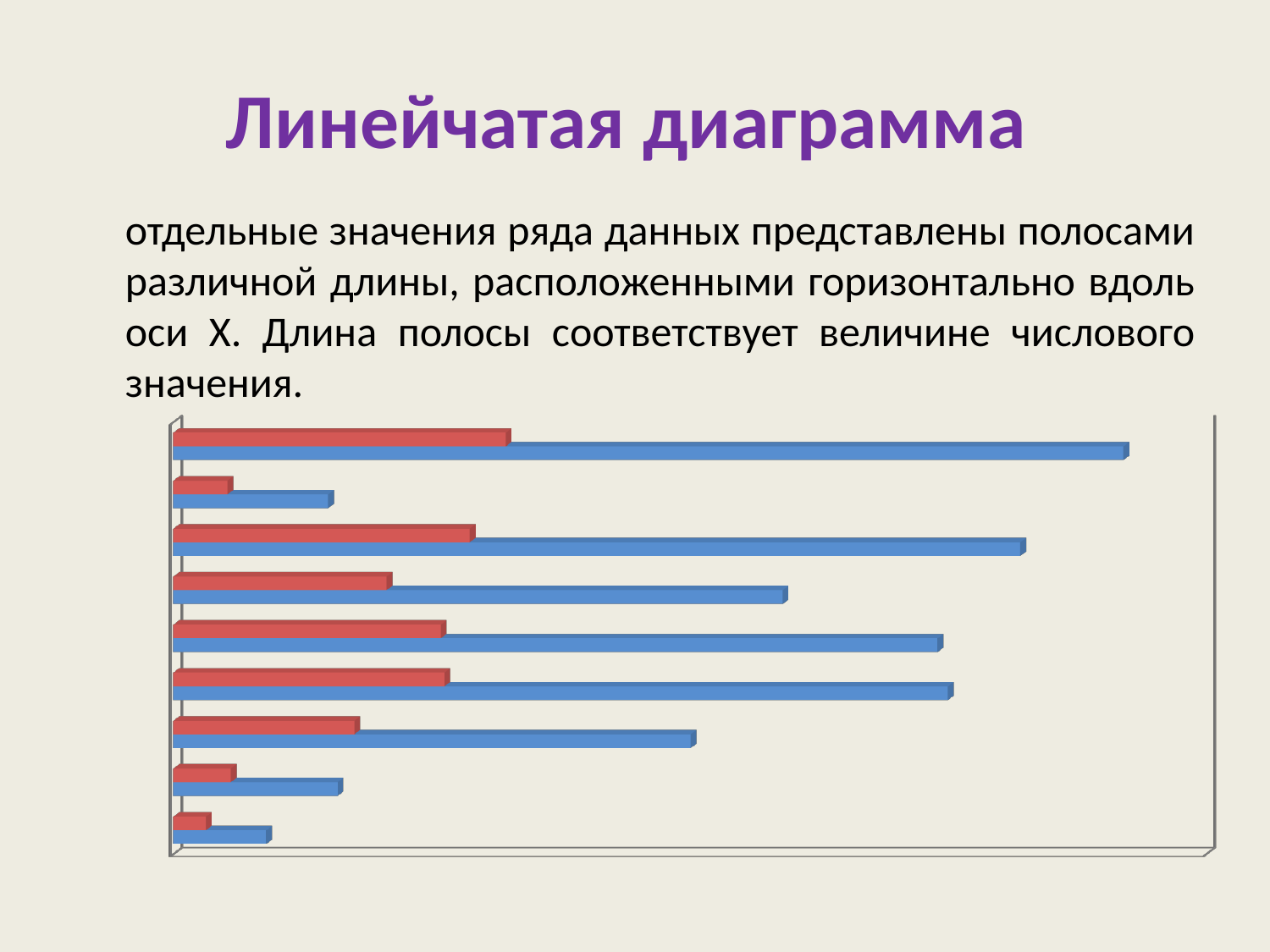

# Линейчатая диаграмма
	отдельные значения ряда данных представлены полосами различной длины, расположенными горизонтально вдоль оси X. Длина полосы соответствует величине числового значения.

[unsupported chart]